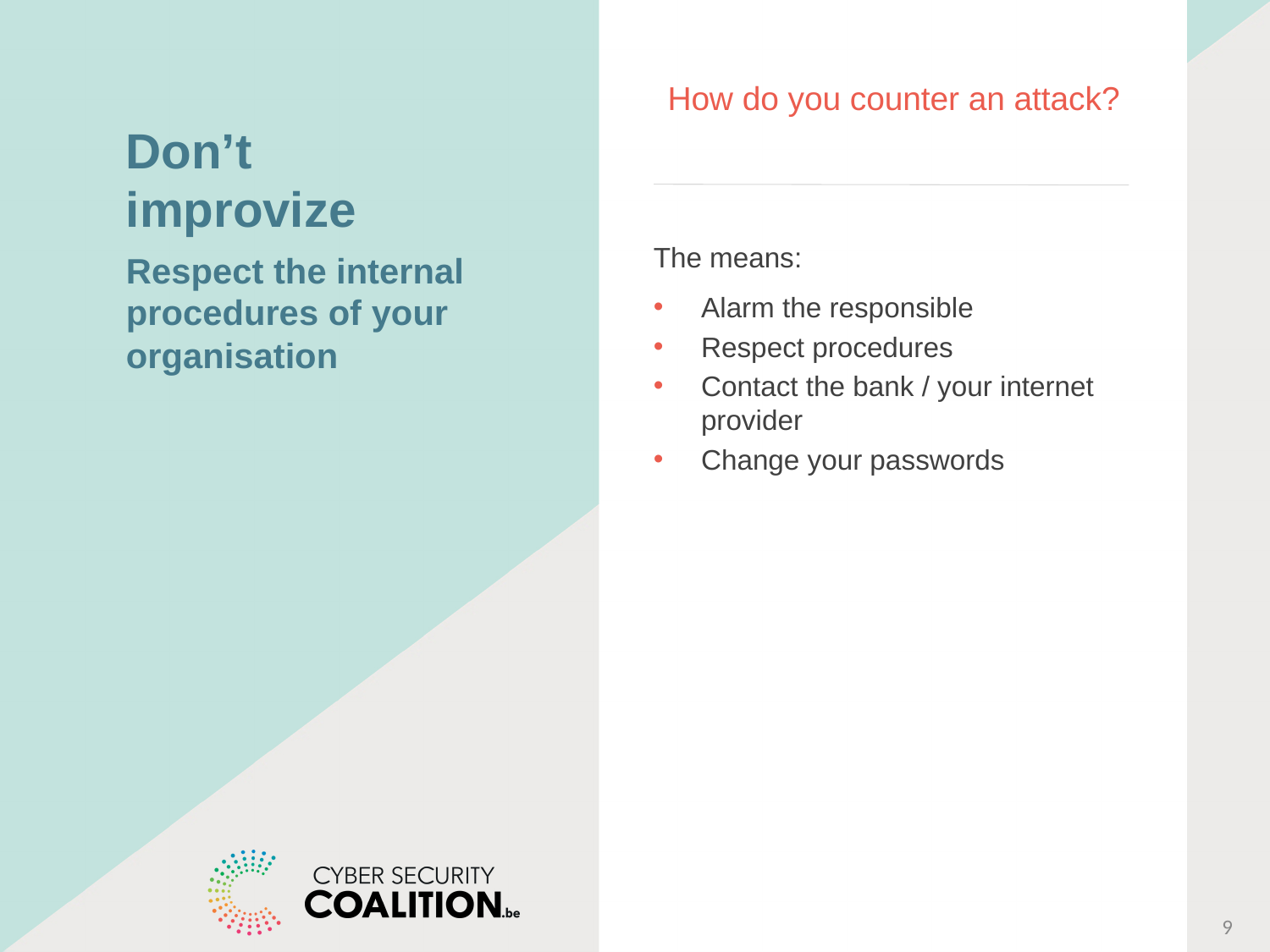

# How do you counter an attack?

Don’t improvize
Respect the internal procedures of your organisation
The means:
Alarm the responsible
Respect procedures
Contact the bank / your internet provider
Change your passwords

9